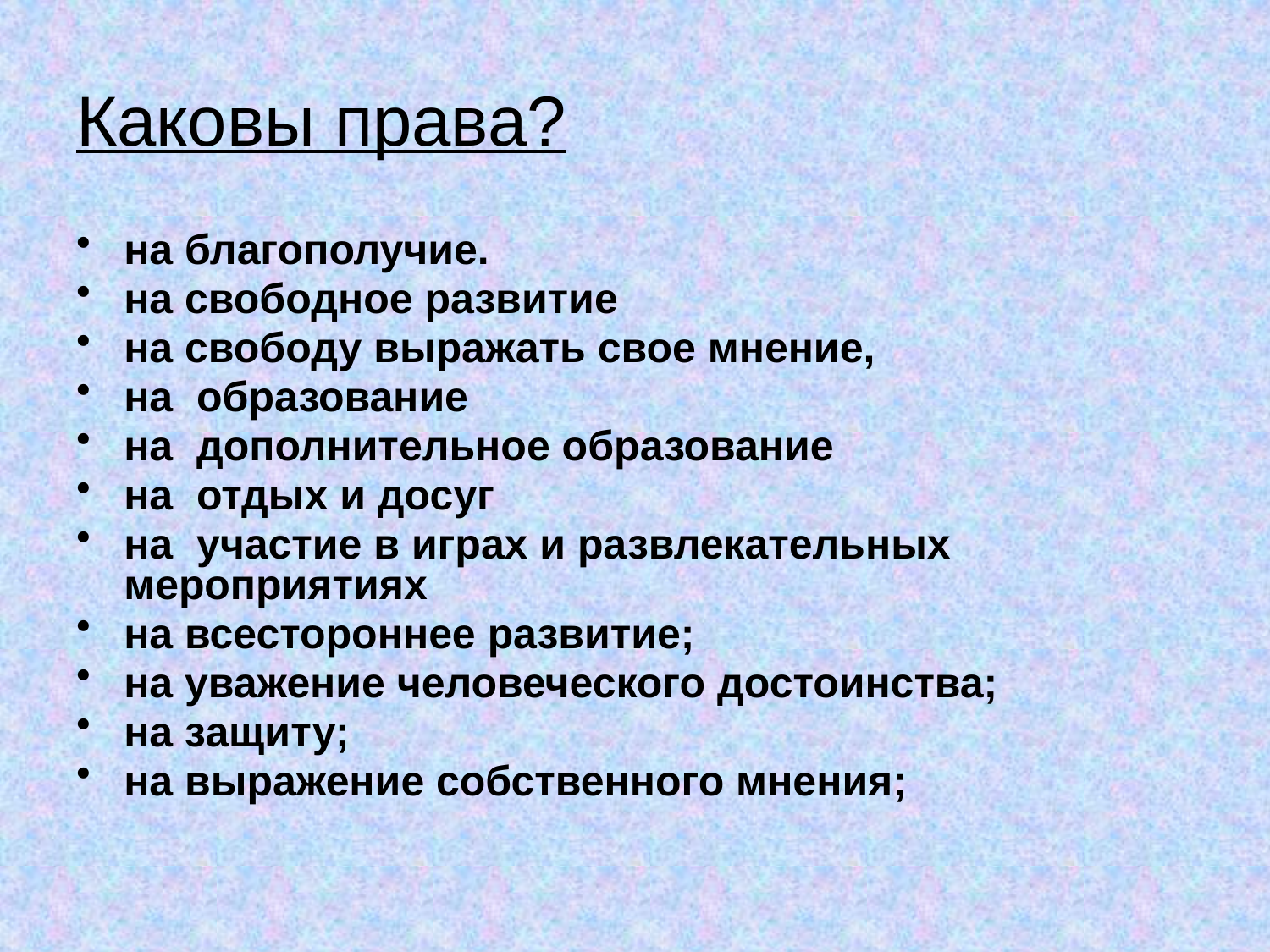

# Каковы права?
на благополучие.
на свободное развитие
на свободу выражать свое мнение,
на  образование
на  дополнительное образование
на  отдых и досуг
на  участие в играх и развлекательных мероприятиях
на всестороннее развитие;
на уважение человеческого достоинства;
на защиту;
на выражение собственного мнения;